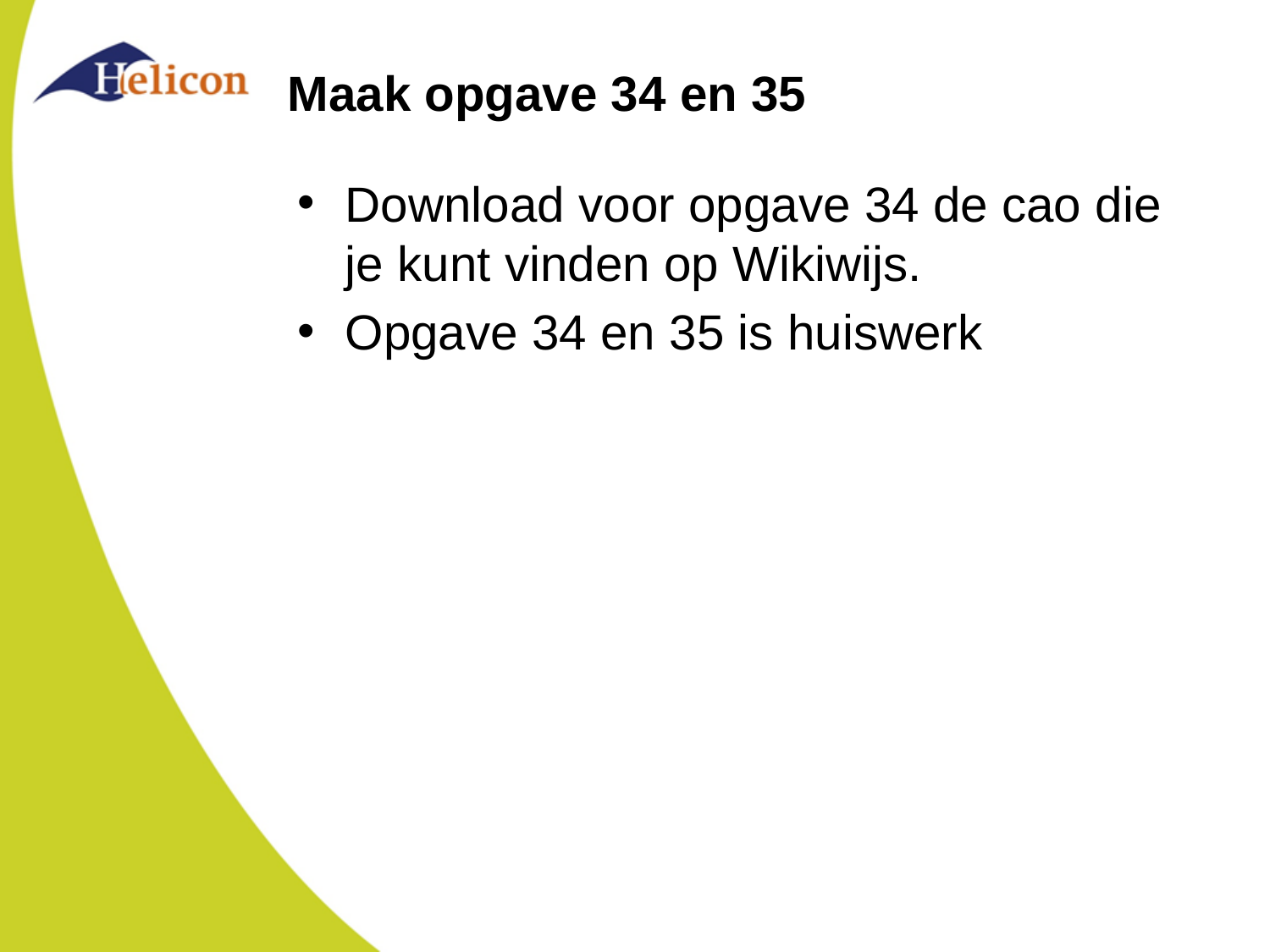

# Maak opgave 34 en 35
Download voor opgave 34 de cao die je kunt vinden op Wikiwijs.
Opgave 34 en 35 is huiswerk